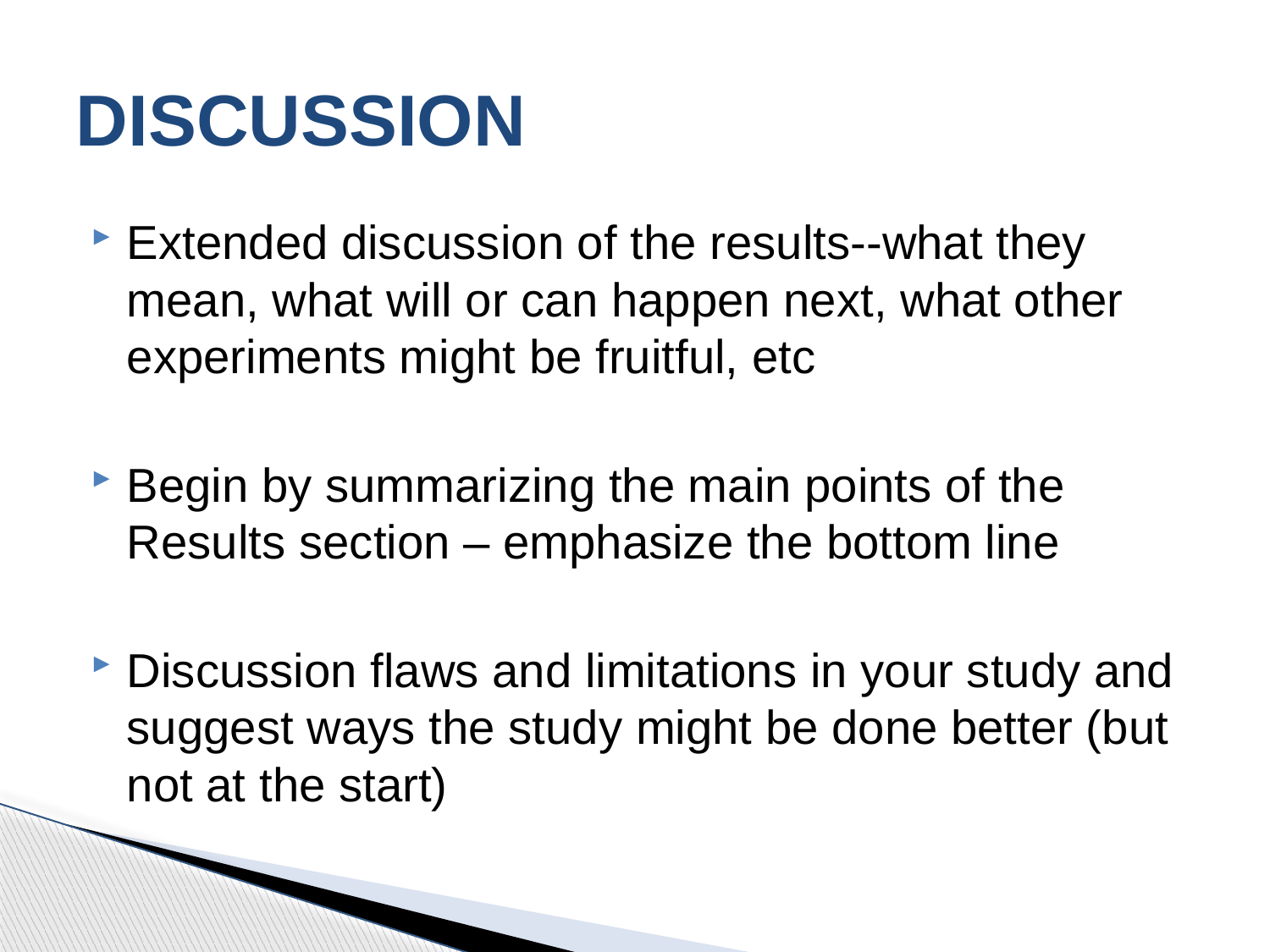

# DISCUSSION
Extended discussion of the results--what they mean, what will or can happen next, what other experiments might be fruitful, etc

Begin by summarizing the main points of the Results section – emphasize the bottom line

Discussion flaws and limitations in your study and suggest ways the study might be done better (but not at the start)